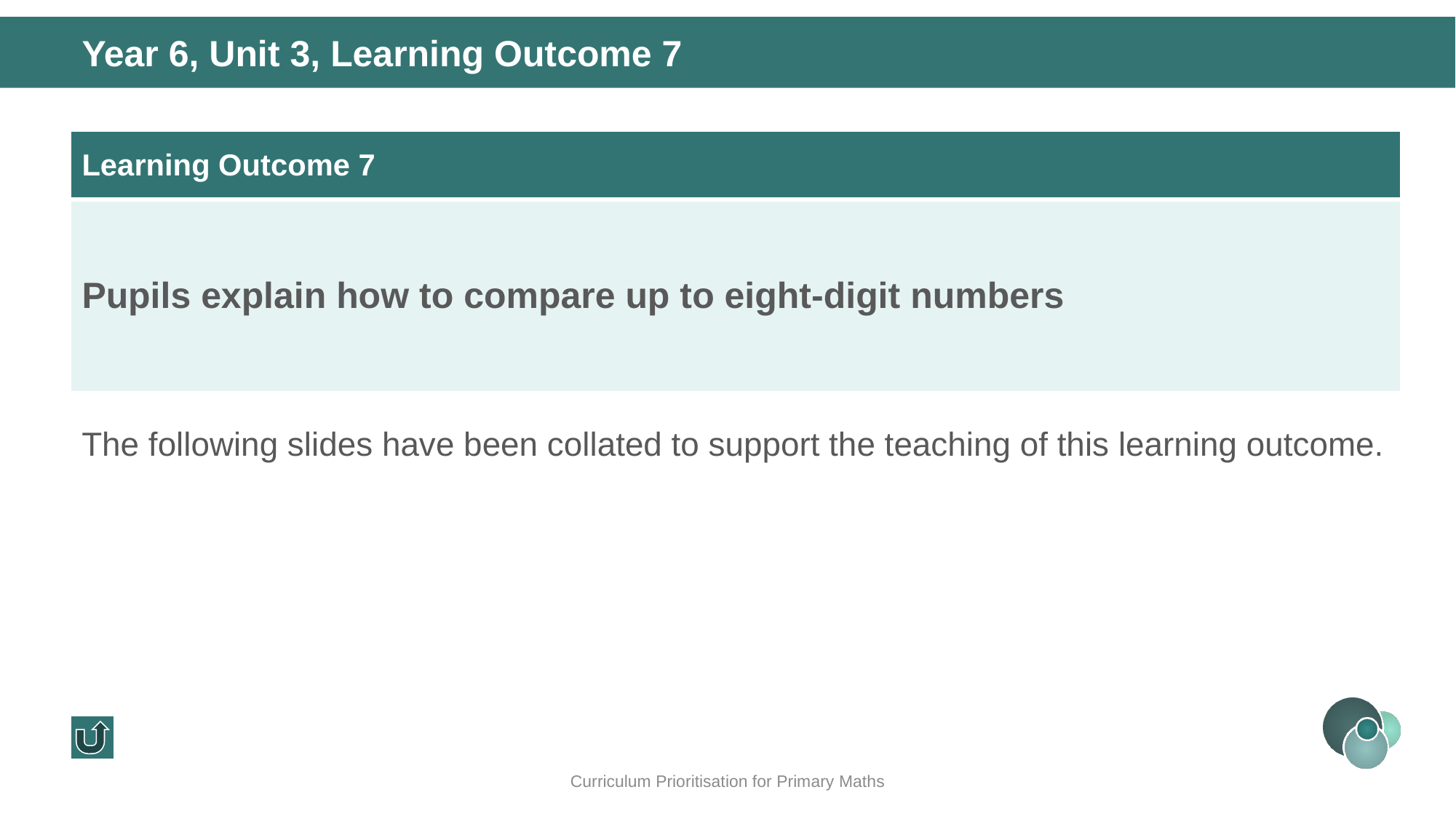

Year 6, Unit 3, Learning Outcome 7
| Learning Outcome 7 |
| --- |
| Pupils explain how to compare up to eight-digit numbers |
The following slides have been collated to support the teaching of this learning outcome.

Curriculum Prioritisation for Primary Maths